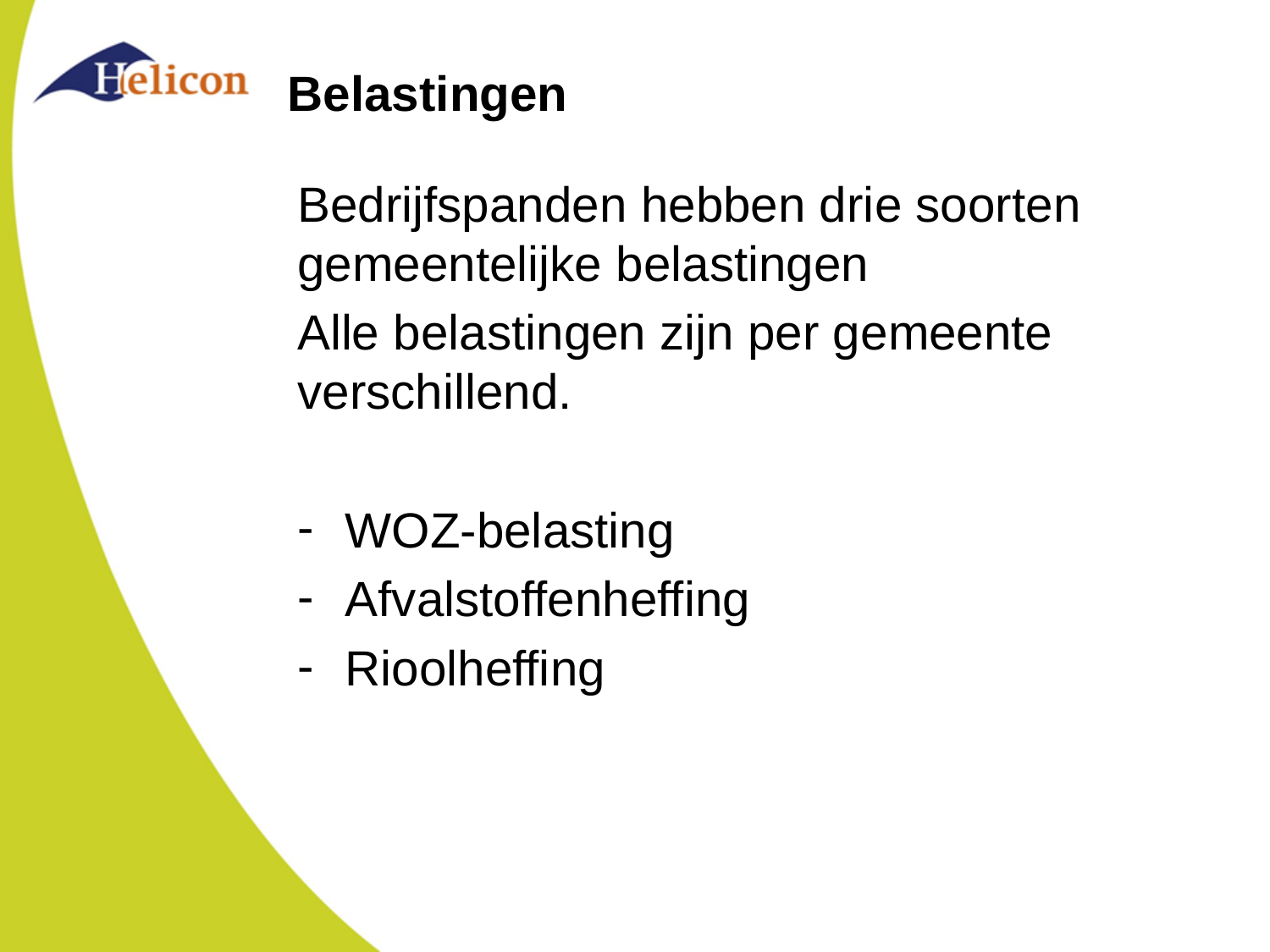

# Belastingen
Bedrijfspanden hebben drie soorten gemeentelijke belastingen
Alle belastingen zijn per gemeente verschillend.

WOZ-belasting
Afvalstoffenheffing
Rioolheffing